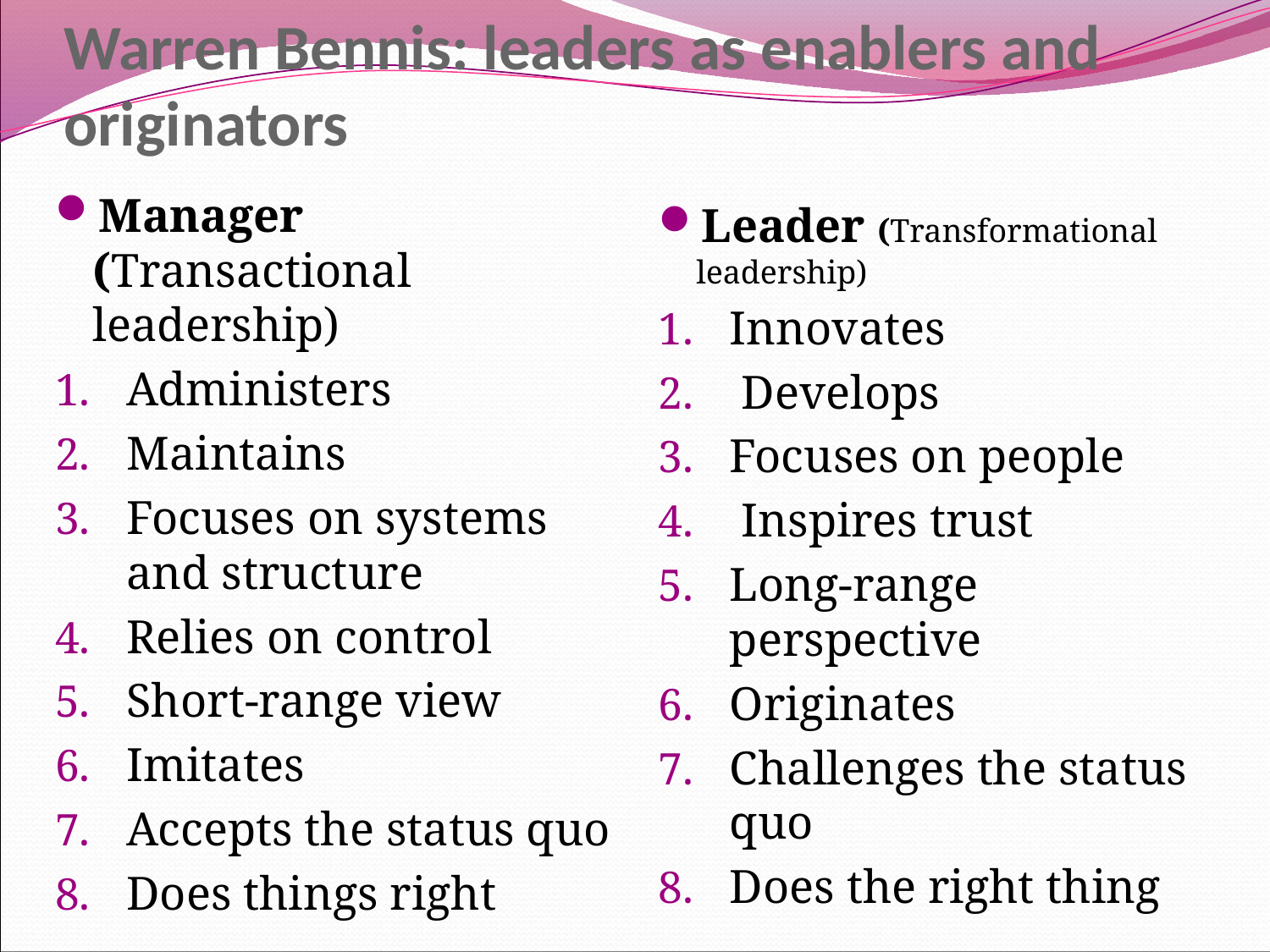

# Warren Bennis: leaders as enablers and originators
Manager (Transactional leadership)
Administers
Maintains
Focuses on systems and structure
Relies on control
Short-range view
Imitates
Accepts the status quo
Does things right
Leader (Transformational leadership)
Innovates
 Develops
Focuses on people
 Inspires trust
Long-range perspective
Originates
Challenges the status quo
Does the right thing